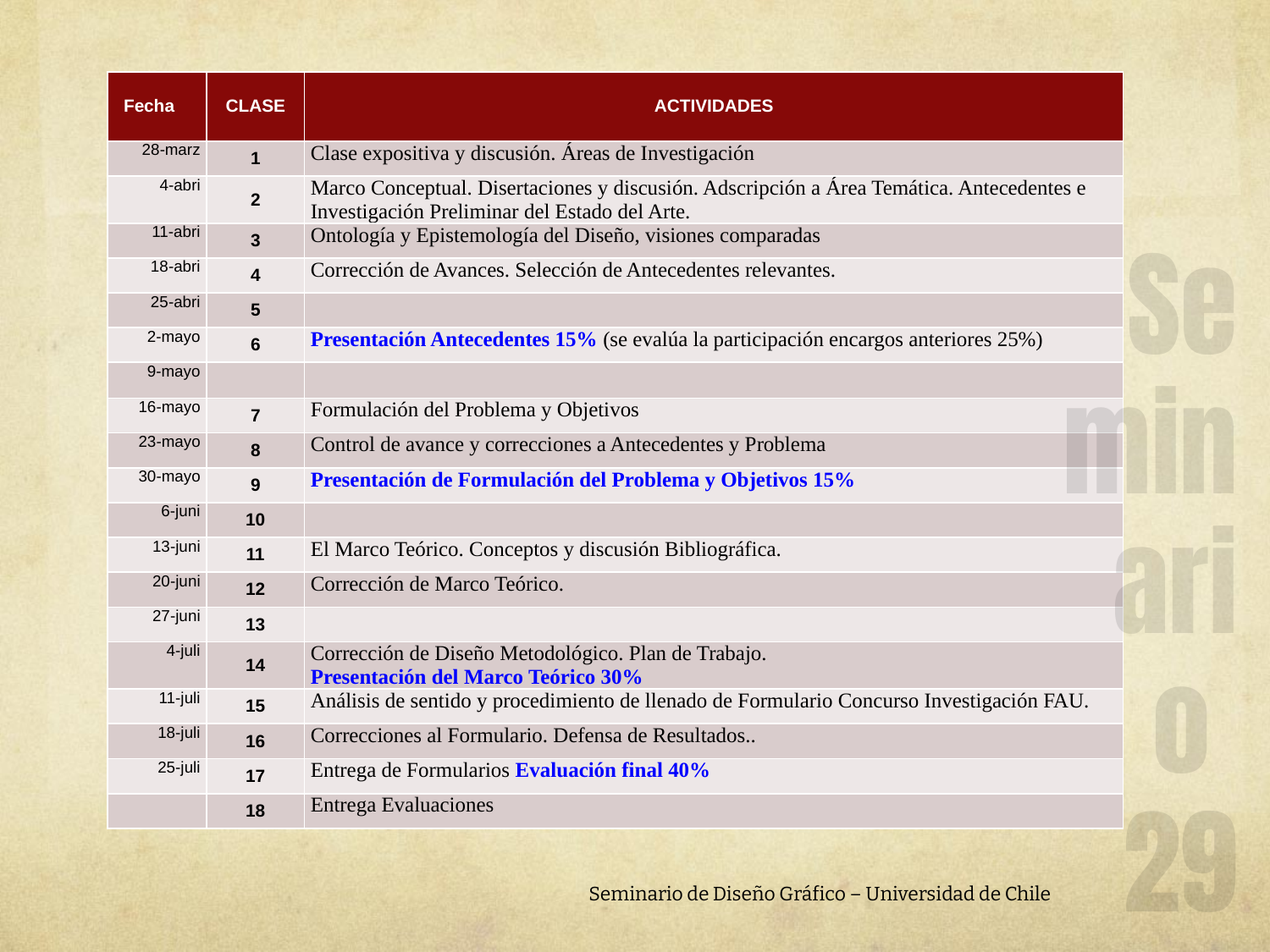

| Fecha | CLASE | ACTIVIDADES |
| --- | --- | --- |
| 28-marz | 1 | Clase expositiva y discusión. Áreas de Investigación |
| 4-abri | 2 | Marco Conceptual. Disertaciones y discusión. Adscripción a Área Temática. Antecedentes e Investigación Preliminar del Estado del Arte. |
| 11-abri | 3 | Ontología y Epistemología del Diseño, visiones comparadas |
| 18-abri | 4 | Corrección de Avances. Selección de Antecedentes relevantes. |
| 25-abri | 5 |  |
| 2-mayo | 6 | Presentación Antecedentes 15% (se evalúa la participación encargos anteriores 25%) |
| 9-mayo |  |  |
| 16-mayo | 7 | Formulación del Problema y Objetivos |
| 23-mayo | 8 | Control de avance y correcciones a Antecedentes y Problema |
| 30-mayo | 9 | Presentación de Formulación del Problema y Objetivos 15% |
| 6-juni | 10 |  |
| 13-juni | 11 | El Marco Teórico. Conceptos y discusión Bibliográfica. |
| 20-juni | 12 | Corrección de Marco Teórico. |
| 27-juni | 13 |  |
| 4-juli | 14 | Corrección de Diseño Metodológico. Plan de Trabajo. Presentación del Marco Teórico 30% |
| 11-juli | 15 | Análisis de sentido y procedimiento de llenado de Formulario Concurso Investigación FAU. |
| 18-juli | 16 | Correcciones al Formulario. Defensa de Resultados.. |
| 25-juli | 17 | Entrega de Formularios Evaluación final 40% |
|  | 18 | Entrega Evaluaciones |
 Seminario 29
Seminario de Diseño Gráfico – Universidad de Chile